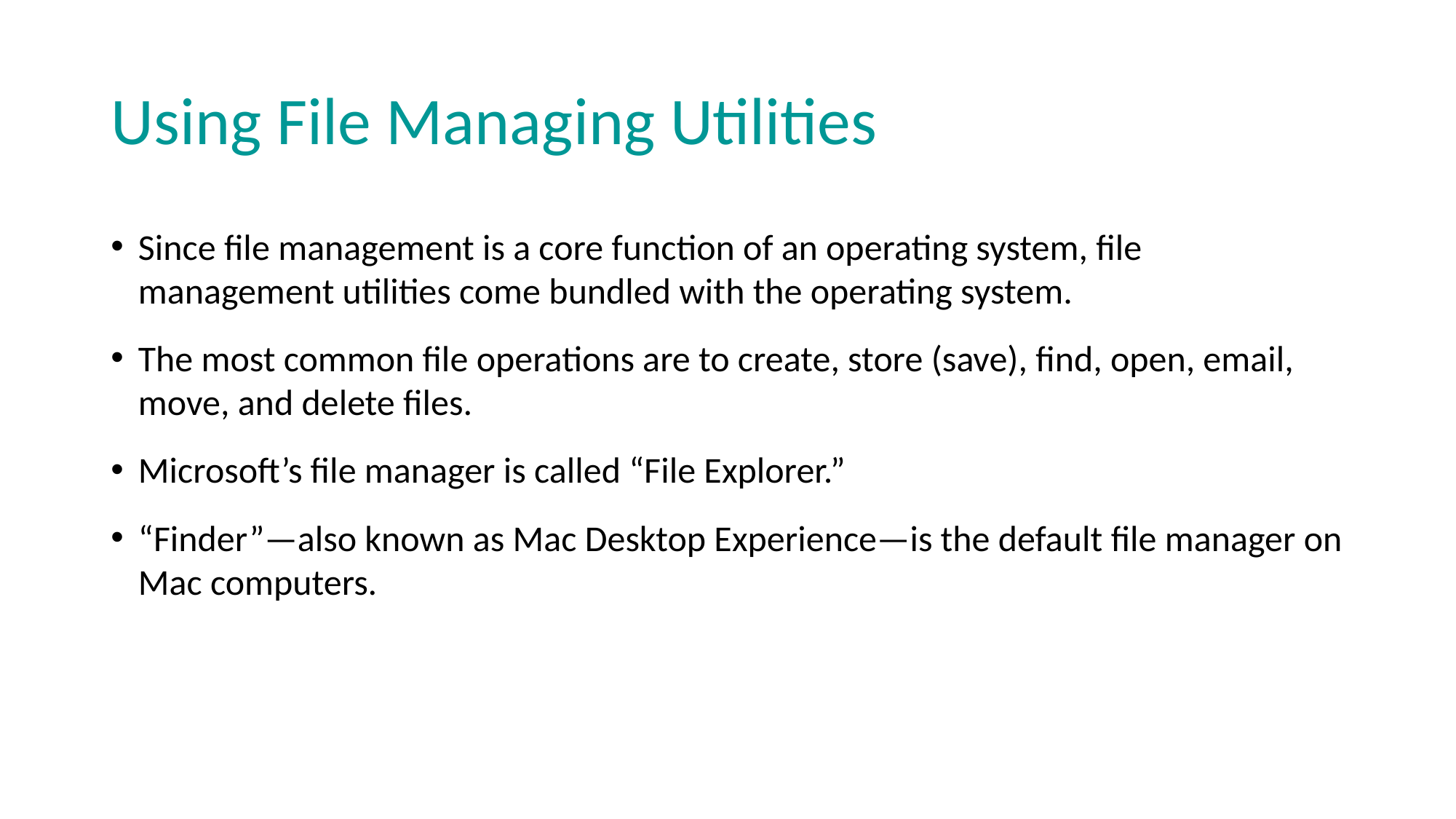

# Using File Managing Utilities
Since file management is a core function of an operating system, file management utilities come bundled with the operating system.
The most common file operations are to create, store (save), find, open, email, move, and delete files.
Microsoft’s file manager is called “File Explorer.”
“Finder”—also known as Mac Desktop Experience—is the default file manager on Mac computers.